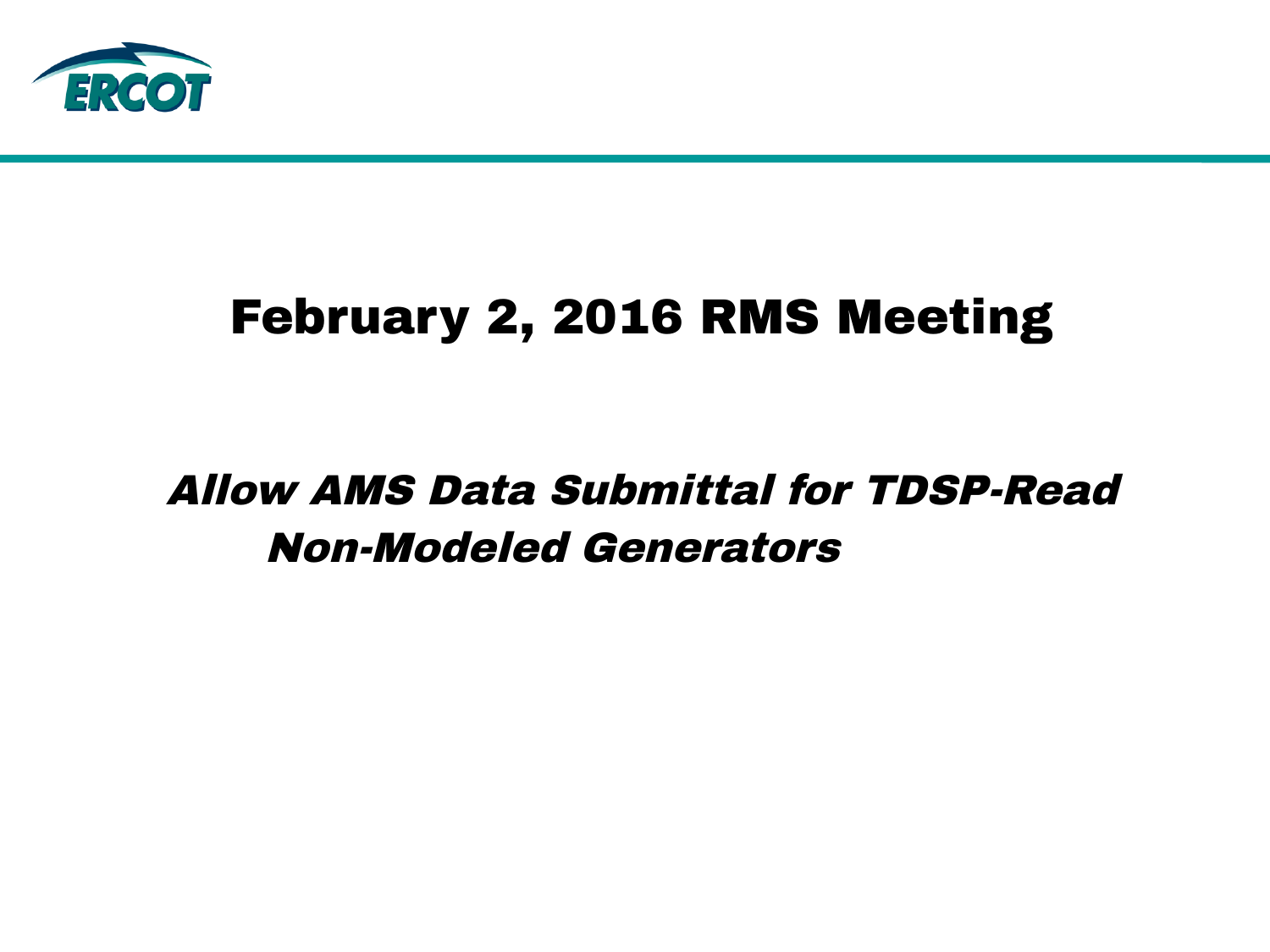

# February 2, 2016 RMS Meeting Allow AMS Data Submittal for TDSP-Read Non-Modeled Generators